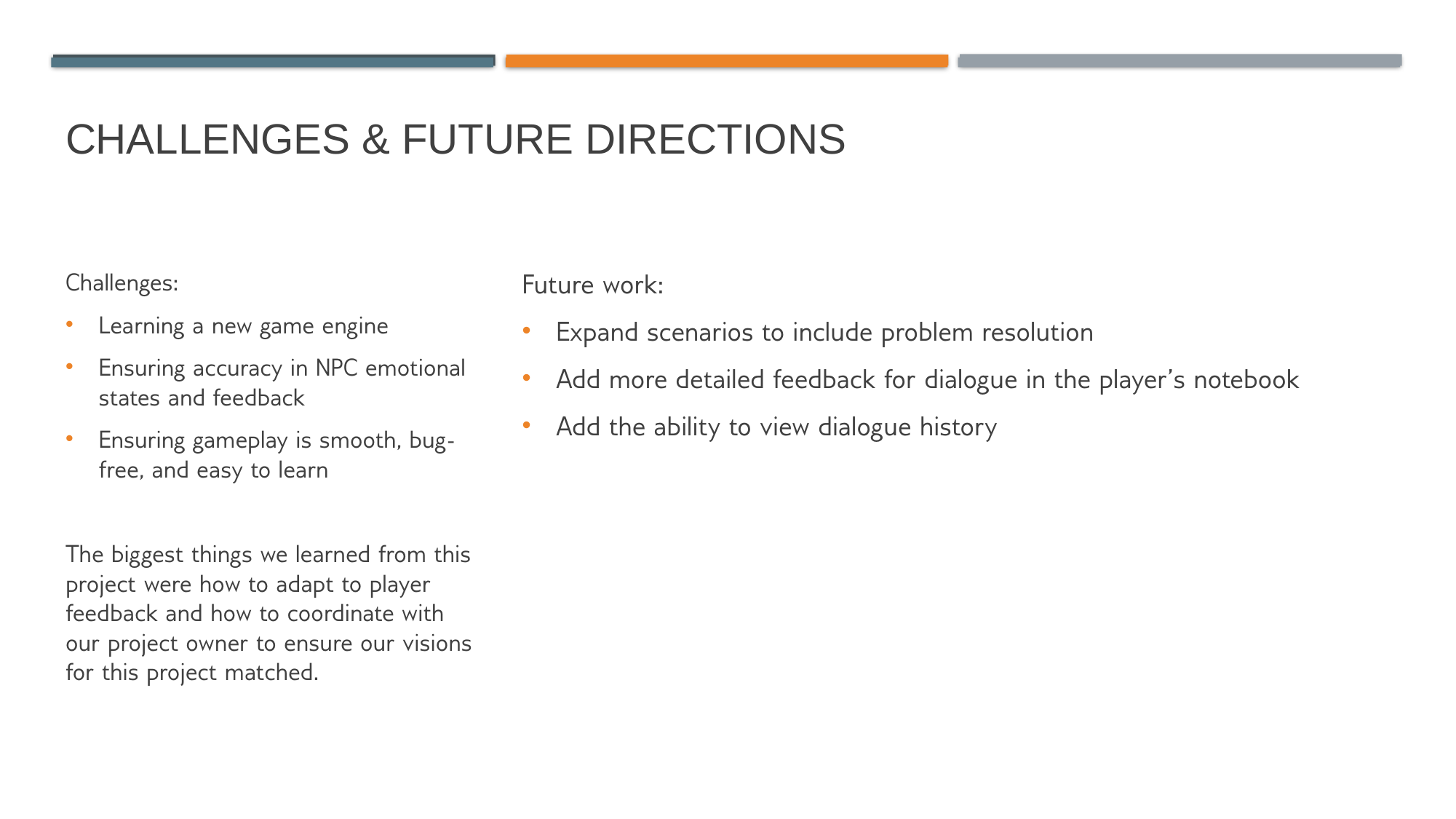

# Challenges & Future Directions
Future work:
Expand scenarios to include problem resolution
Add more detailed feedback for dialogue in the player’s notebook
Add the ability to view dialogue history
Challenges:
Learning a new game engine
Ensuring accuracy in NPC emotional states and feedback
Ensuring gameplay is smooth, bug-free, and easy to learn

The biggest things we learned from this project were how to adapt to player feedback and how to coordinate with our project owner to ensure our visions for this project matched.